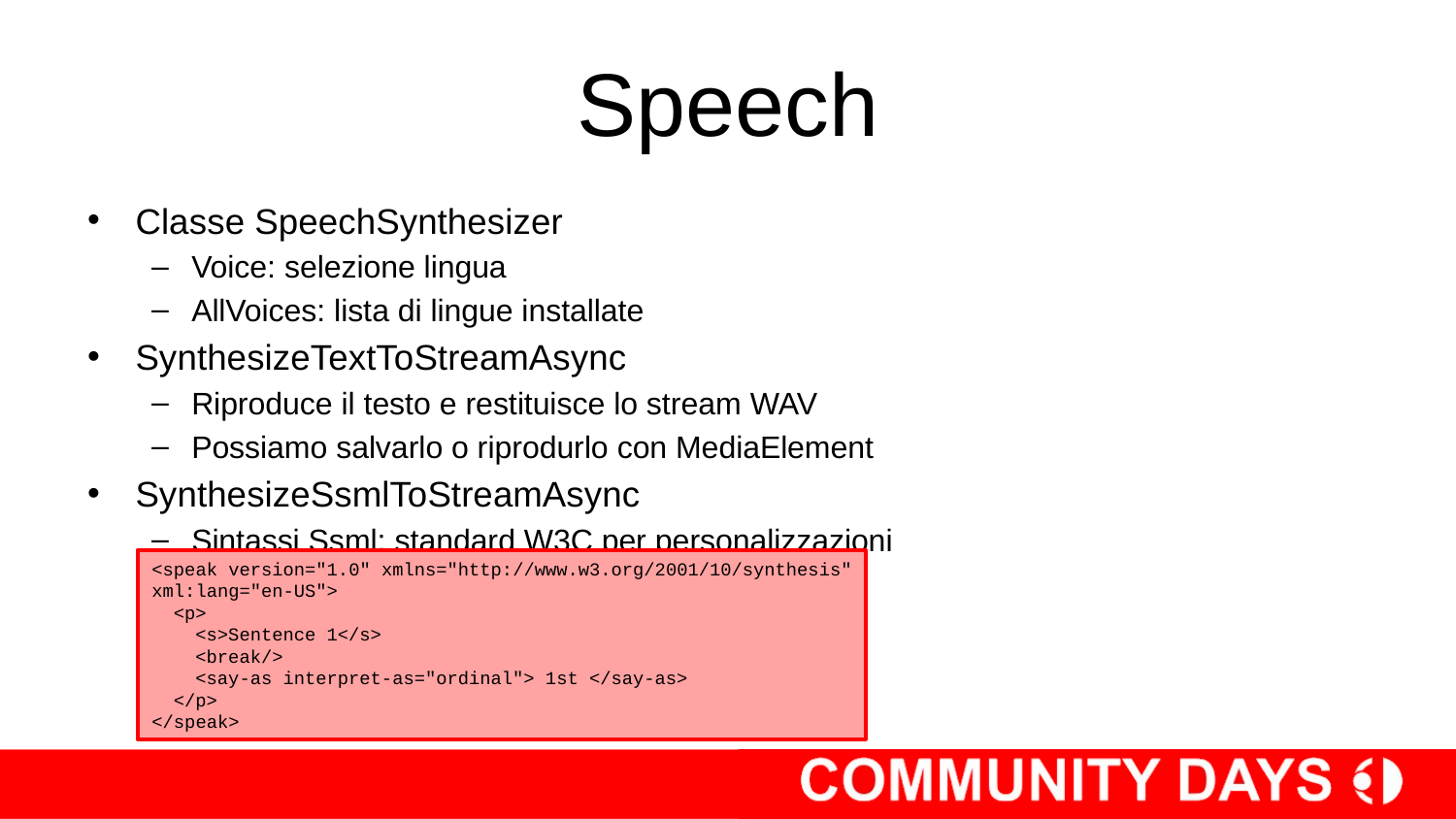

# Speech
Classe SpeechSynthesizer
Voice: selezione lingua
AllVoices: lista di lingue installate
SynthesizeTextToStreamAsync
Riproduce il testo e restituisce lo stream WAV
Possiamo salvarlo o riprodurlo con MediaElement
SynthesizeSsmlToStreamAsync
Sintassi Ssml: standard W3C per personalizzazioni
<speak version="1.0" xmlns="http://www.w3.org/2001/10/synthesis" xml:lang="en-US">
  <p>
    <s>Sentence 1</s>
    <break/>
    <say-as interpret-as="ordinal"> 1st </say-as>
  </p>
</speak>